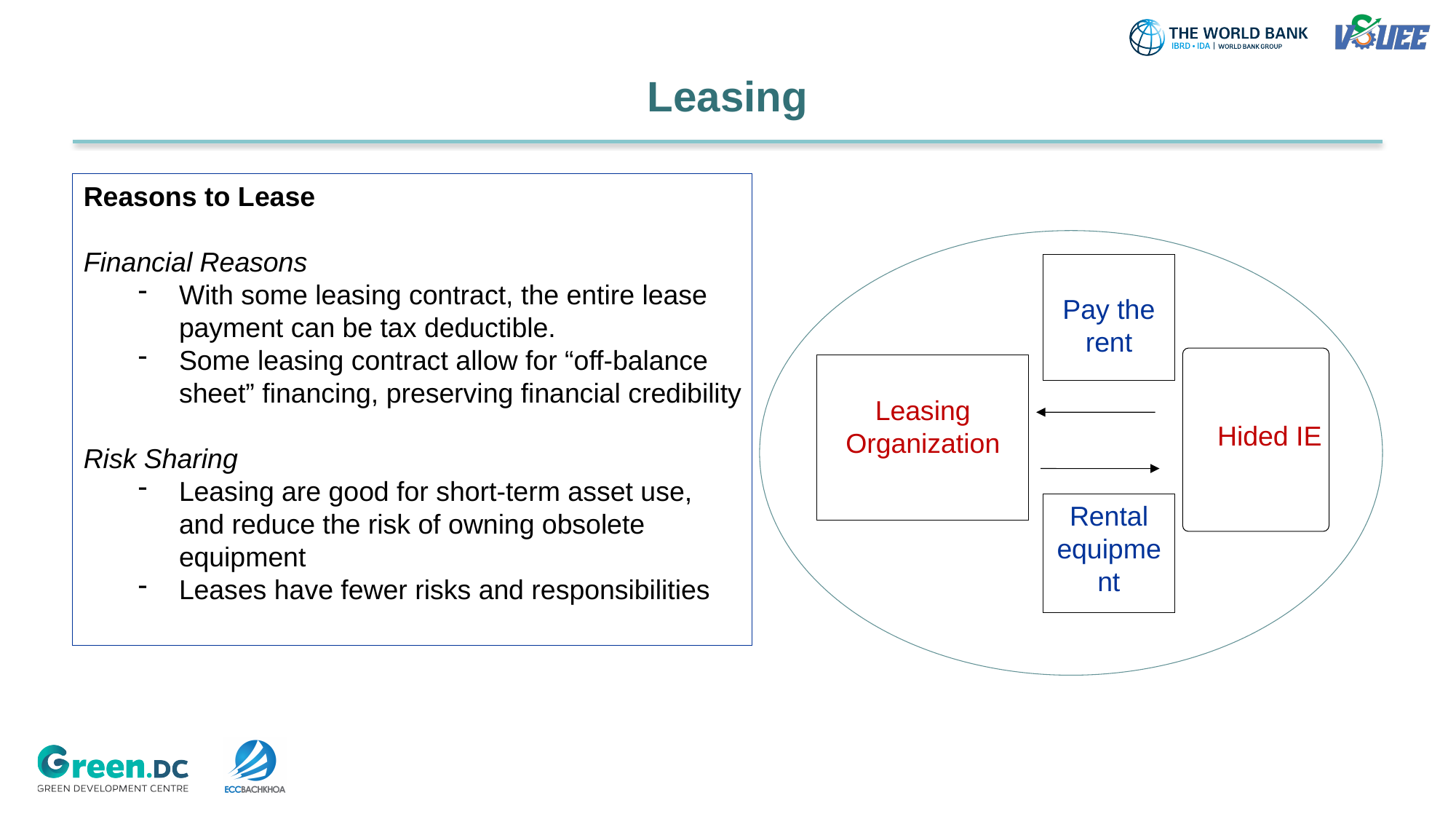

# Leasing
Reasons to Lease

Financial Reasons
With some leasing contract, the entire lease payment can be tax deductible.
Some leasing contract allow for “off-balance sheet” financing, preserving financial credibility

Risk Sharing
Leasing are good for short-term asset use, and reduce the risk of owning obsolete equipment
Leases have fewer risks and responsibilities

Pay the rent

Leasing Organization

Hided IE

Rental equipment